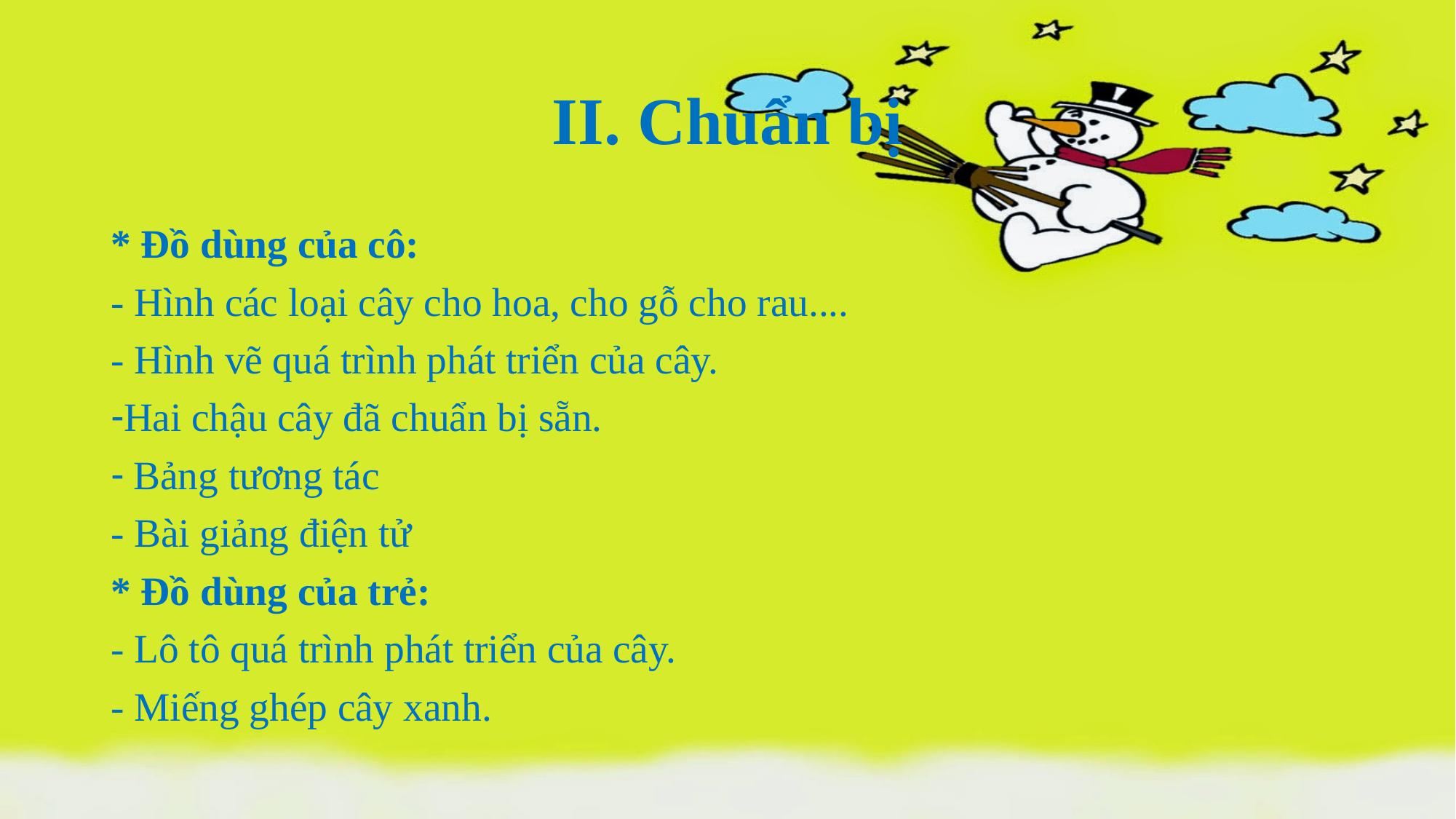

# II. Chuẩn bị
* Đồ dùng của cô:
- Hình các loại cây cho hoa, cho gỗ cho rau....
- Hình vẽ quá trình phát triển của cây.
Hai chậu cây đã chuẩn bị sẵn.
 Bảng tương tác
- Bài giảng điện tử
* Đồ dùng của trẻ:
- Lô tô quá trình phát triển của cây.
- Miếng ghép cây xanh.